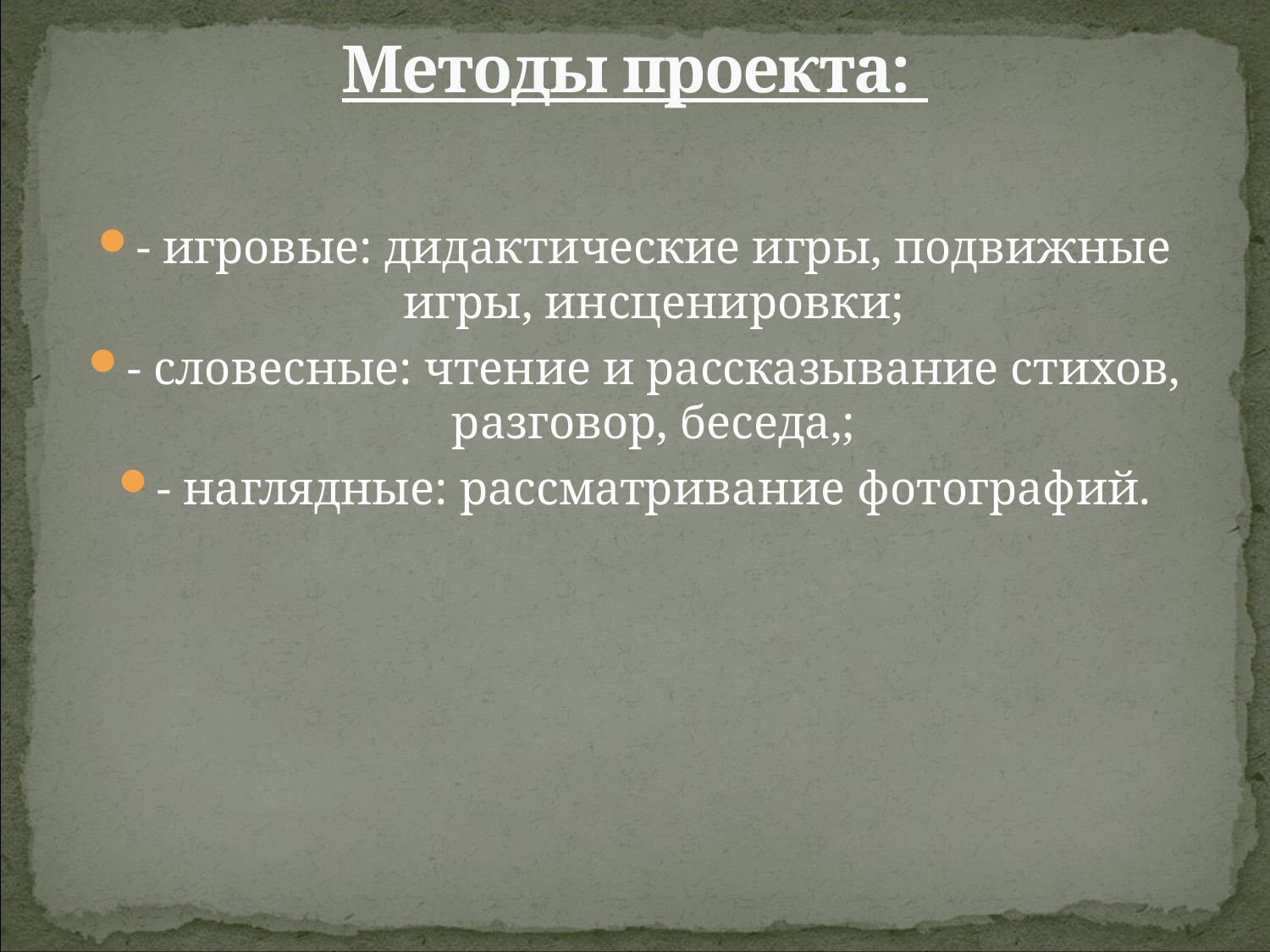

# Методы проекта:
- игровые: дидактические игры, подвижные игры, инсценировки;
- словесные: чтение и рассказывание стихов, разговор, беседа,;
- наглядные: рассматривание фотографий.